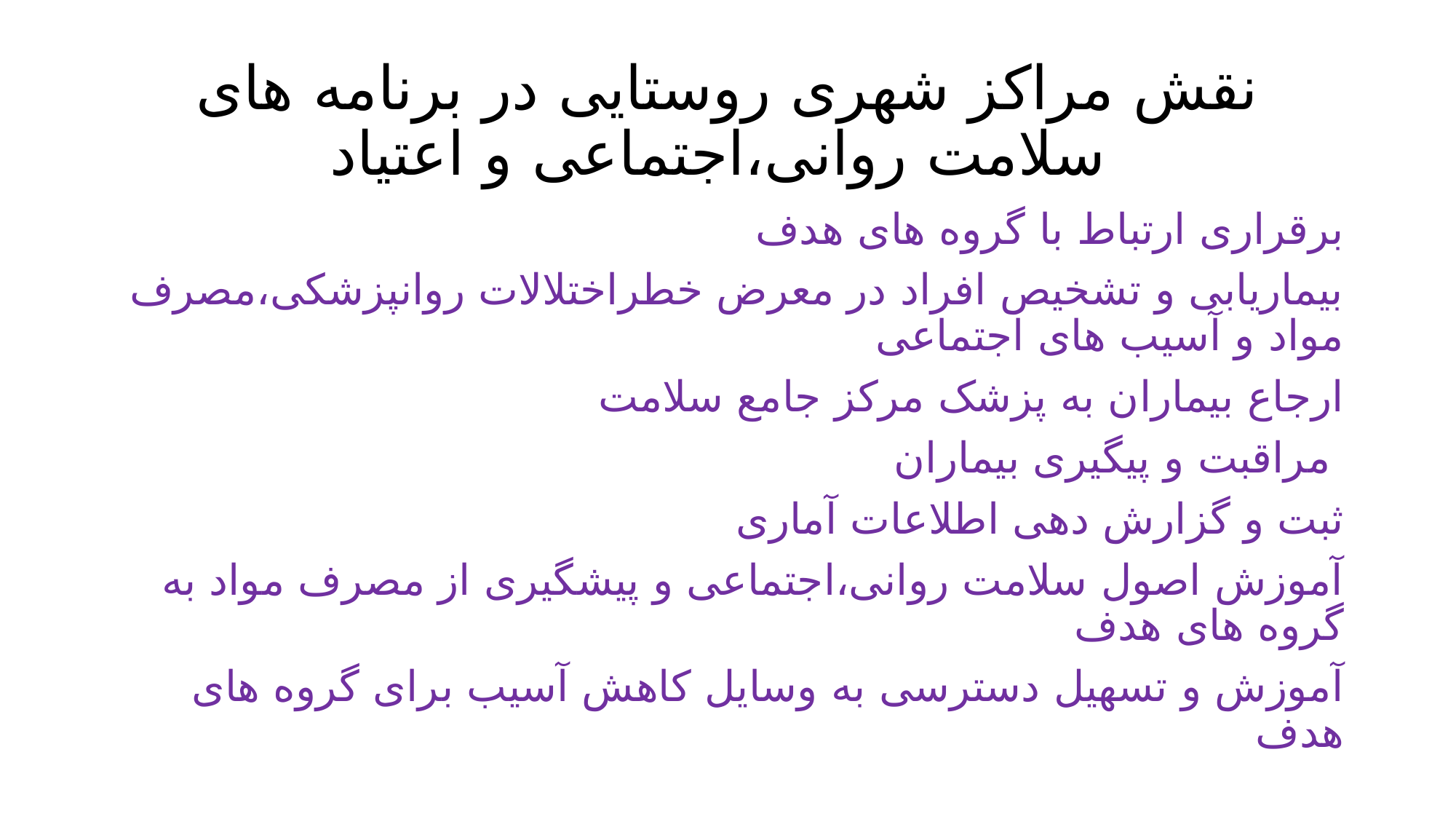

# نقش مراکز شهری روستایی در برنامه های سلامت روانی،اجتماعی و اعتیاد
برقراری ارتباط با گروه های هدف
بیماریابی و تشخیص افراد در معرض خطراختلالات روانپزشکی،مصرف مواد و آسیب های اجتماعی
ارجاع بیماران به پزشک مرکز جامع سلامت
مراقبت و پیگیری بیماران
ثبت و گزارش دهی اطلاعات آماری
آموزش اصول سلامت روانی،اجتماعی و پیشگیری از مصرف مواد به گروه های هدف
آموزش و تسهیل دسترسی به وسایل کاهش آسیب برای گروه های هدف